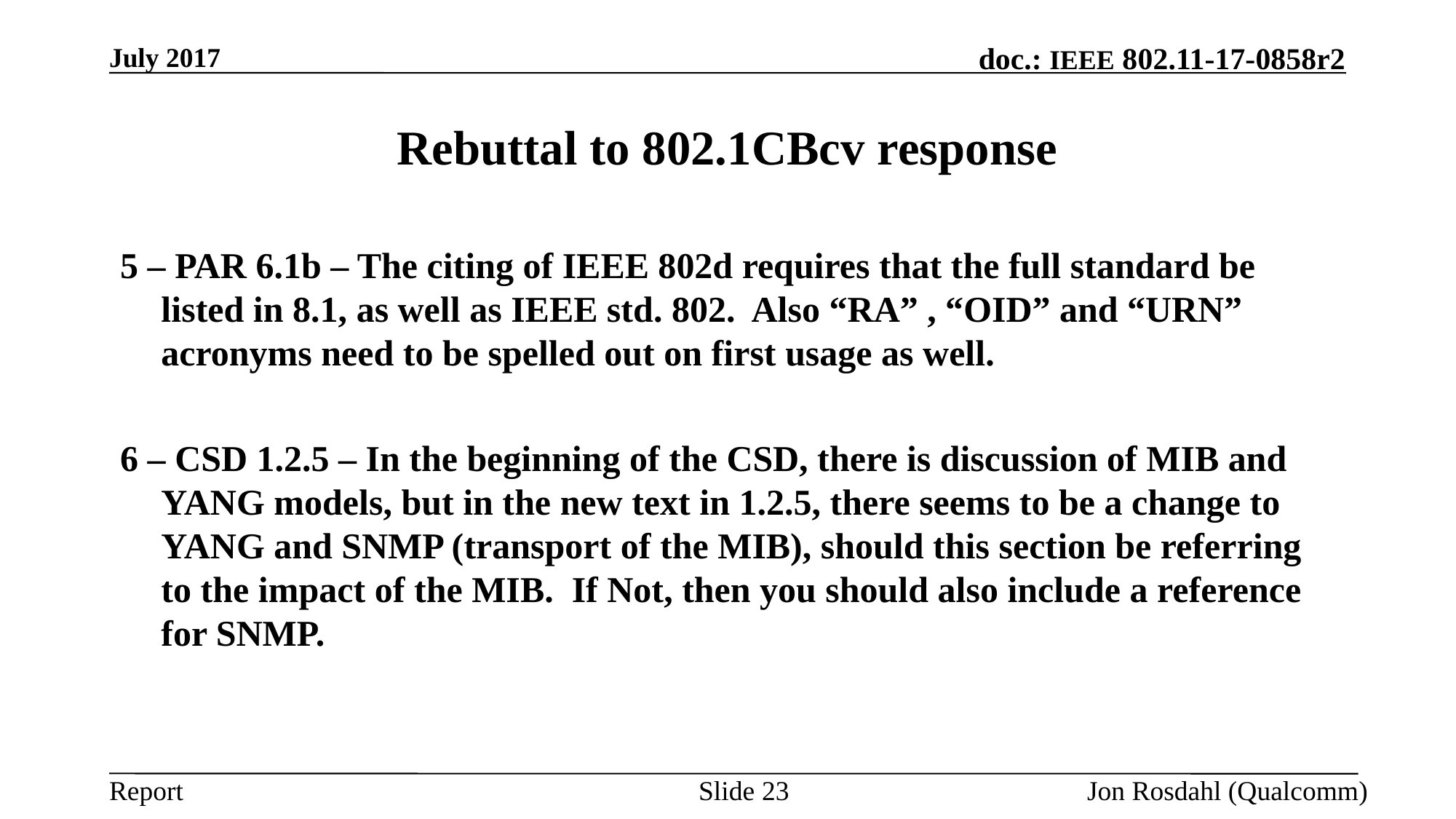

July 2017
# Rebuttal to 802.1CBcv response
5 – PAR 6.1b – The citing of IEEE 802d requires that the full standard be listed in 8.1, as well as IEEE std. 802.  Also “RA” , “OID” and “URN” acronyms need to be spelled out on first usage as well.

6 – CSD 1.2.5 – In the beginning of the CSD, there is discussion of MIB and YANG models, but in the new text in 1.2.5, there seems to be a change to YANG and SNMP (transport of the MIB), should this section be referring to the impact of the MIB.  If Not, then you should also include a reference for SNMP.
Slide 23
Jon Rosdahl (Qualcomm)